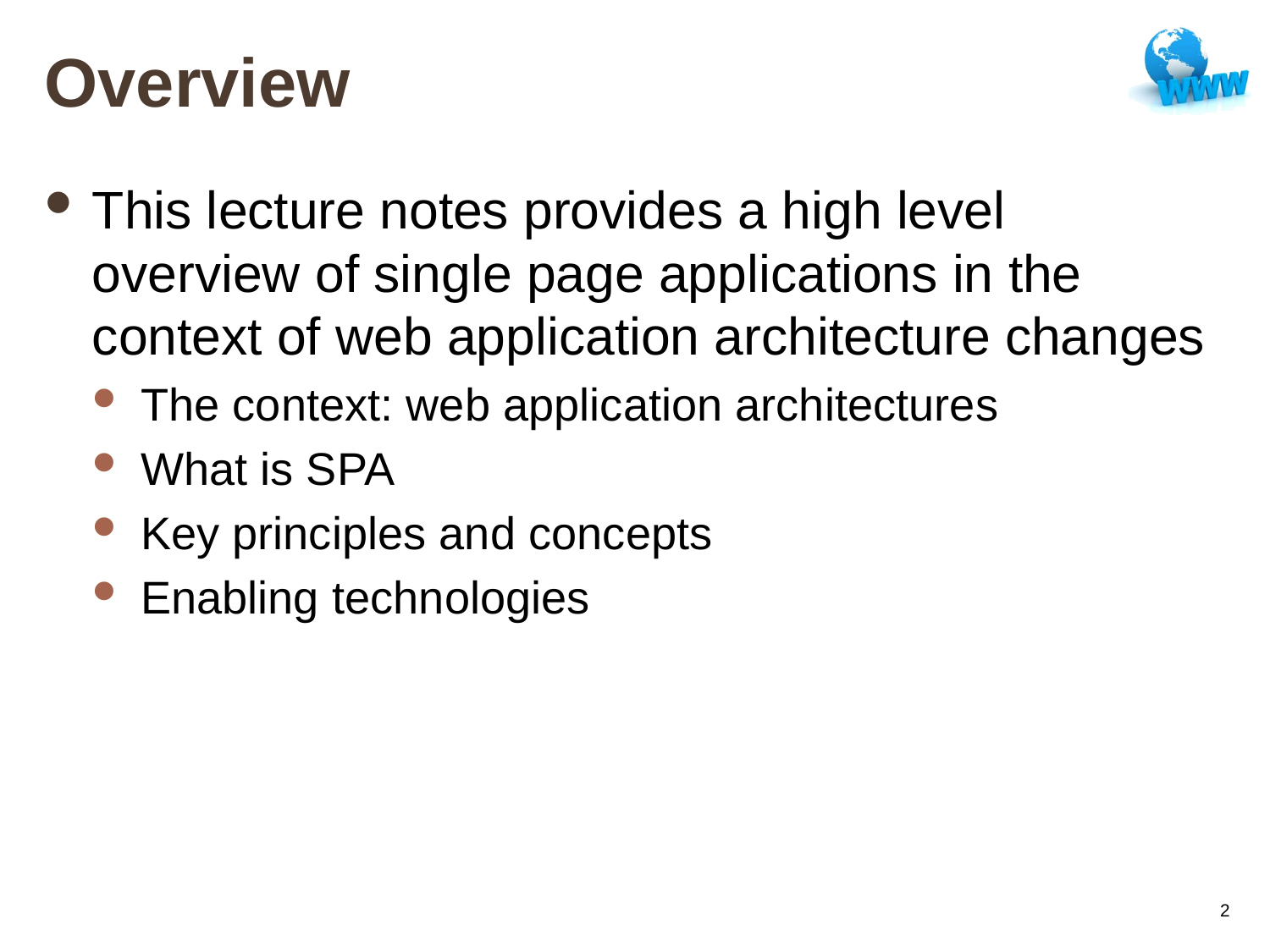

# Overview
This lecture notes provides a high level overview of single page applications in the context of web application architecture changes
The context: web application architectures
What is SPA
Key principles and concepts
Enabling technologies
2